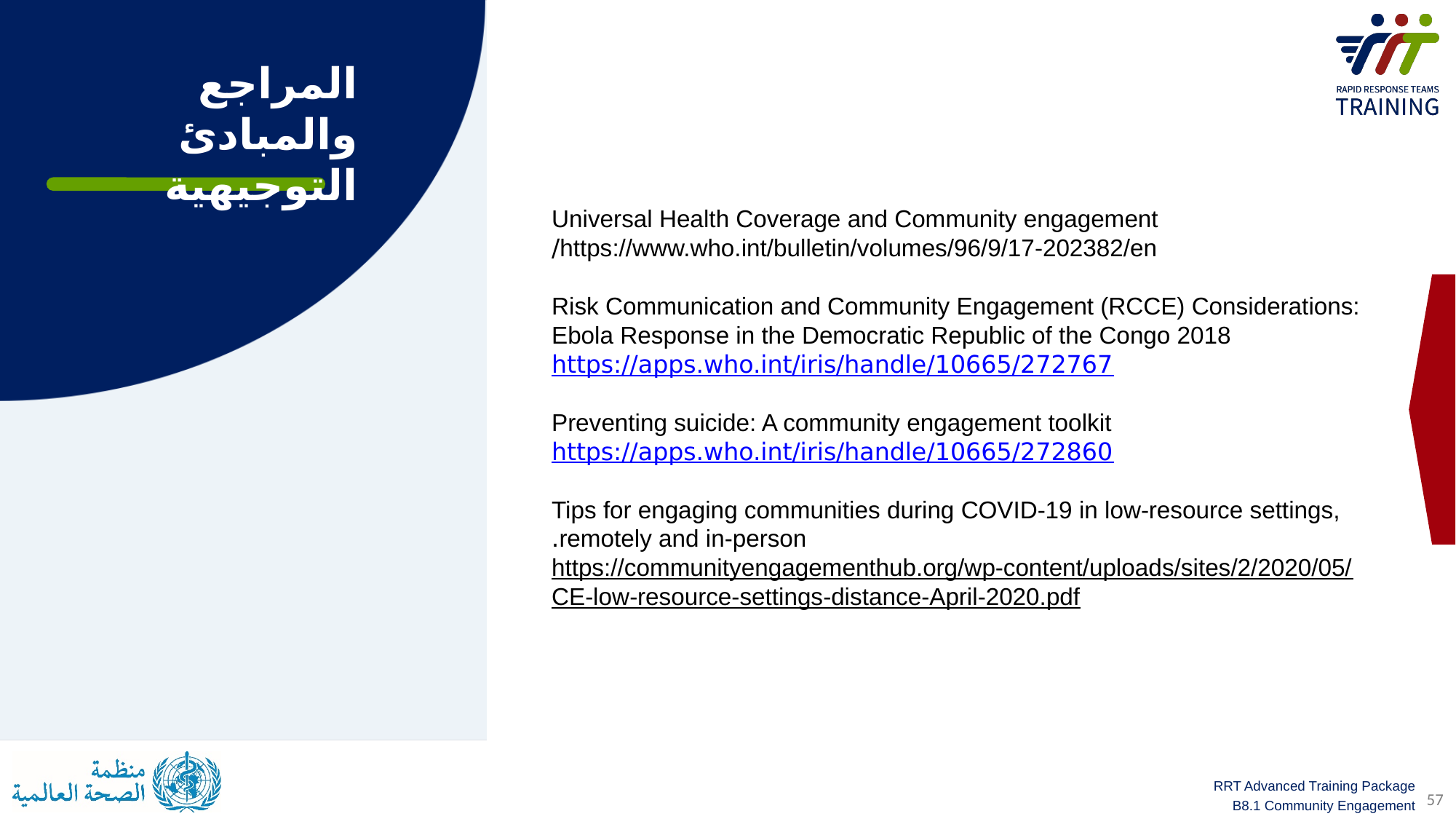

المراجع والمبادئ التوجيهية
Universal Health Coverage and Community engagement https://www.who.int/bulletin/volumes/96/9/17-202382/en/

Risk Communication and Community Engagement (RCCE) Considerations: Ebola Response in the Democratic Republic of the Congo 2018
https://apps.who.int/iris/handle/10665/272767

Preventing suicide: A community engagement toolkit
https://apps.who.int/iris/handle/10665/272860

Tips for engaging communities during COVID-19 in low-resource settings, remotely and in-person.
https://communityengagementhub.org/wp-content/uploads/sites/2/2020/05/CE-low-resource-settings-distance-April-2020.pdf